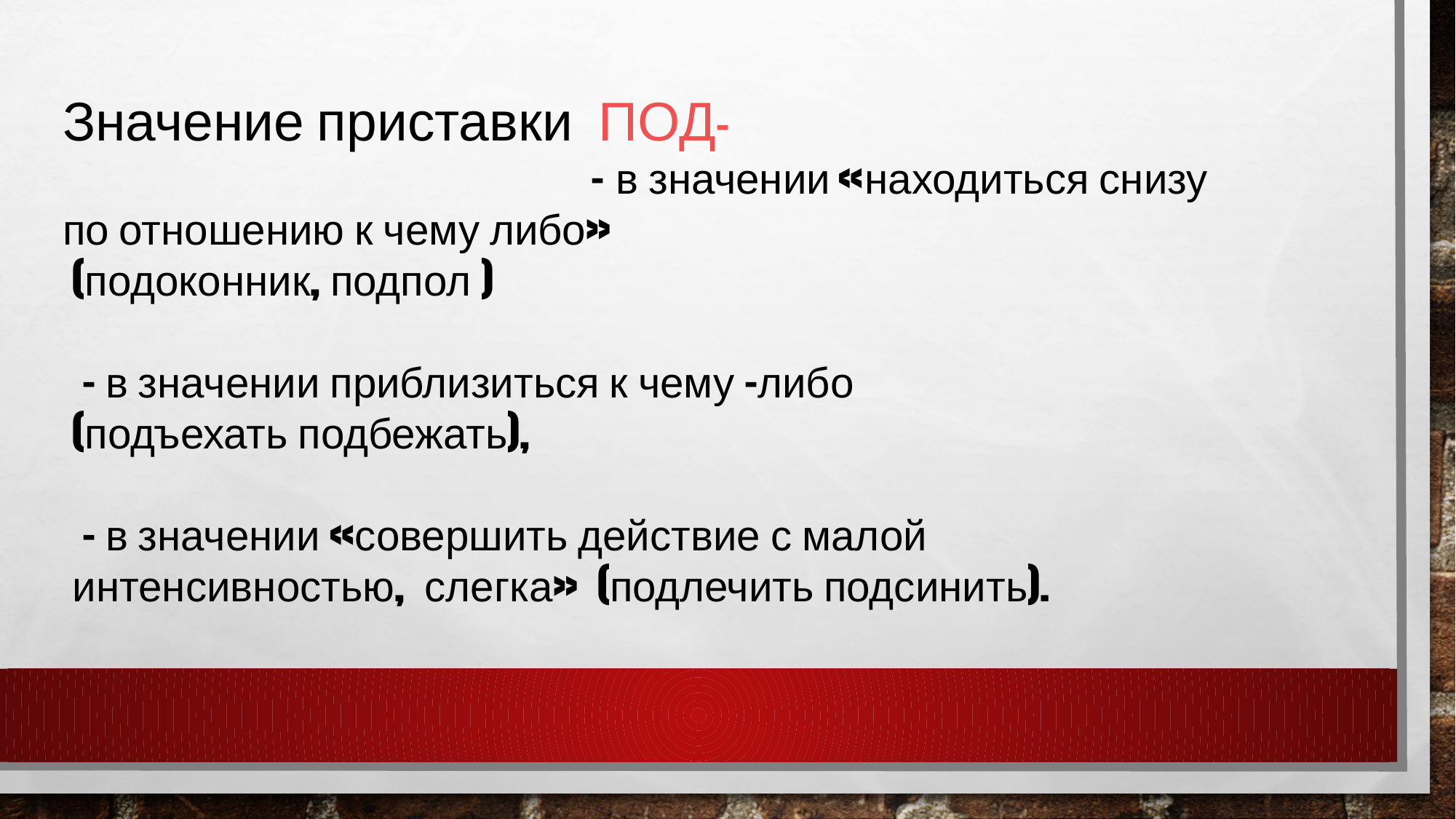

Значение приставки  ПОД-                                                                                                         - в значении «находиться снизу по отношению к чему либо»
 (подоконник, подпол )

  - в значении приблизиться к чему –либо
 (подъехать подбежать),

  - в значении «совершить действие с малой
 интенсивностью,  слегка»  (подлечить подсинить).